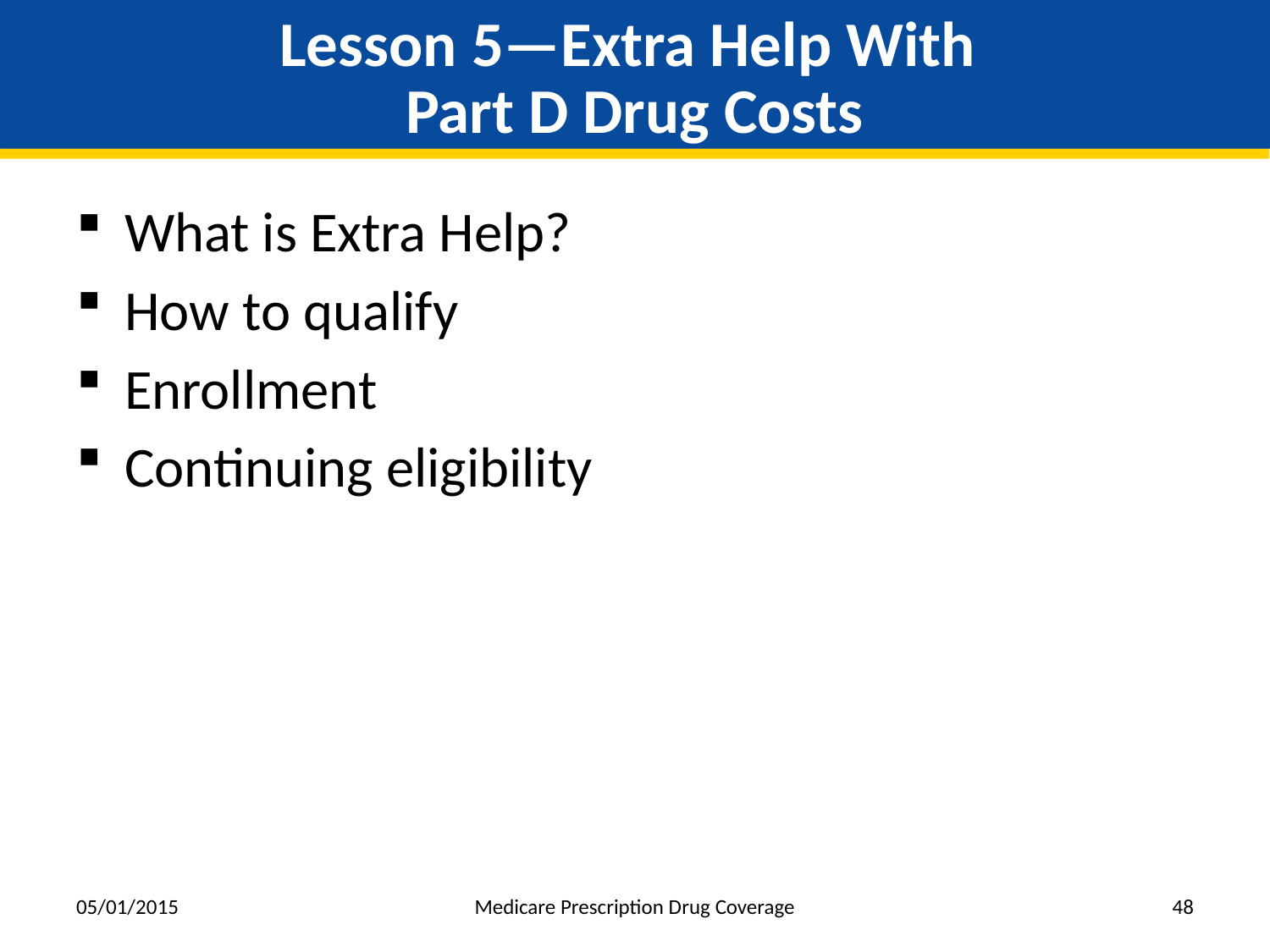

# Lesson 5—Extra Help With Part D Drug Costs
What is Extra Help?
How to qualify
Enrollment
Continuing eligibility

05/01/2015
Medicare Prescription Drug Coverage
48